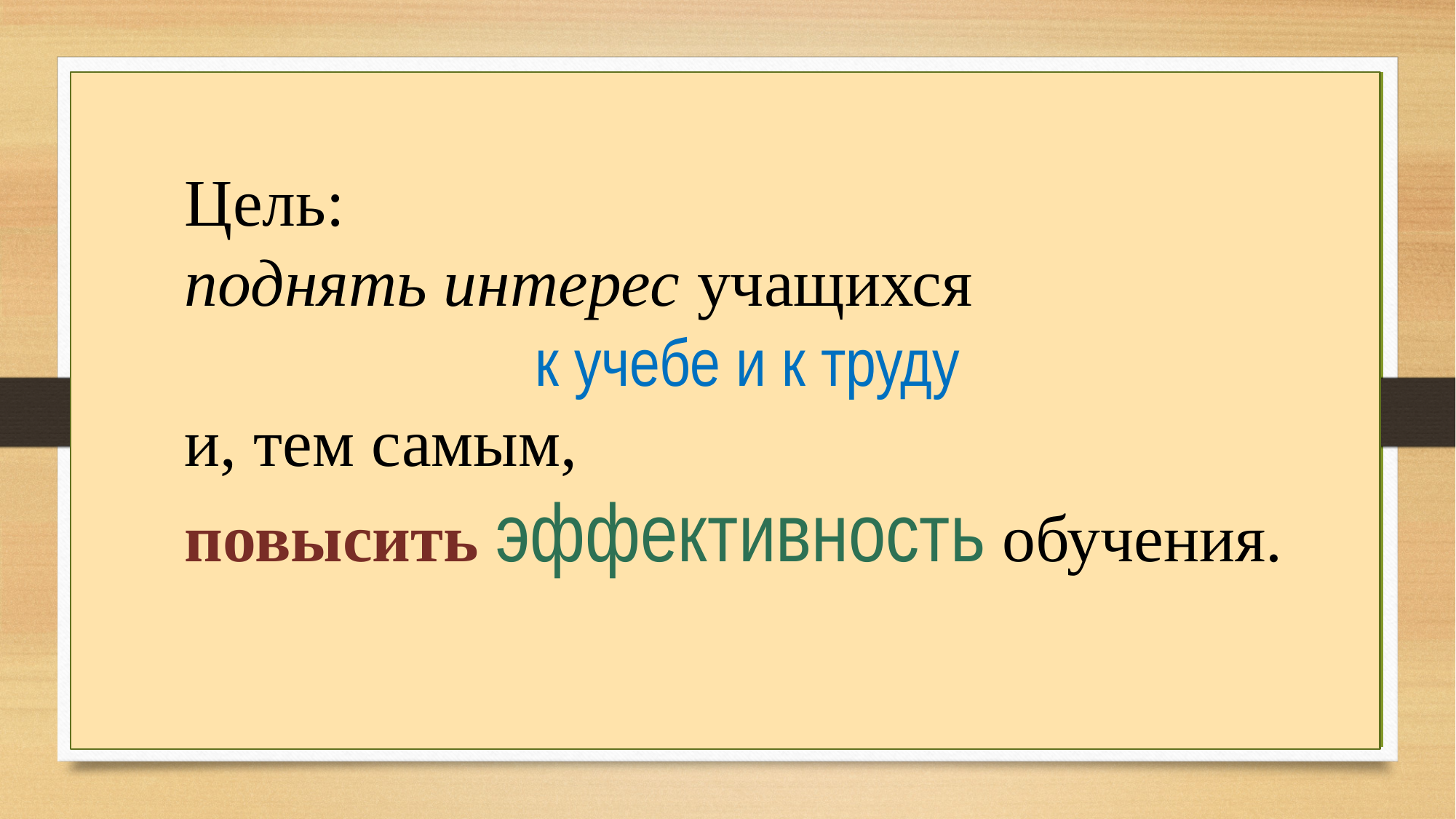

Цель:
поднять интерес учащихся
к учебе и к труду
и, тем самым,
повысить эффективность обучения.